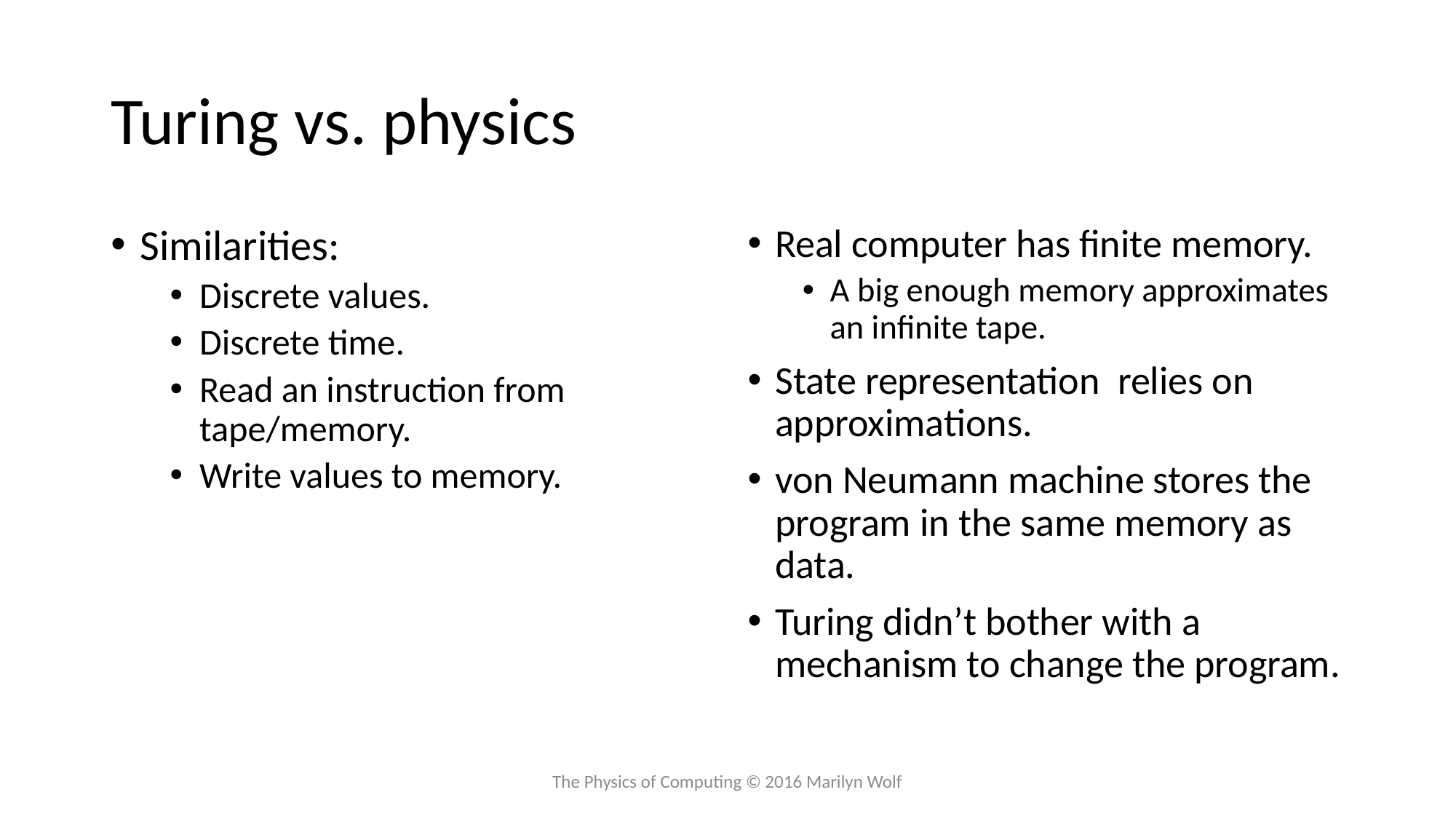

# Turing vs. physics
Similarities:
Discrete values.
Discrete time.
Read an instruction from tape/memory.
Write values to memory.
Real computer has finite memory.
A big enough memory approximates an infinite tape.
State representation  relies on approximations.
von Neumann machine stores the program in the same memory as data.
Turing didn’t bother with a mechanism to change the program.
The Physics of Computing © 2016 Marilyn Wolf